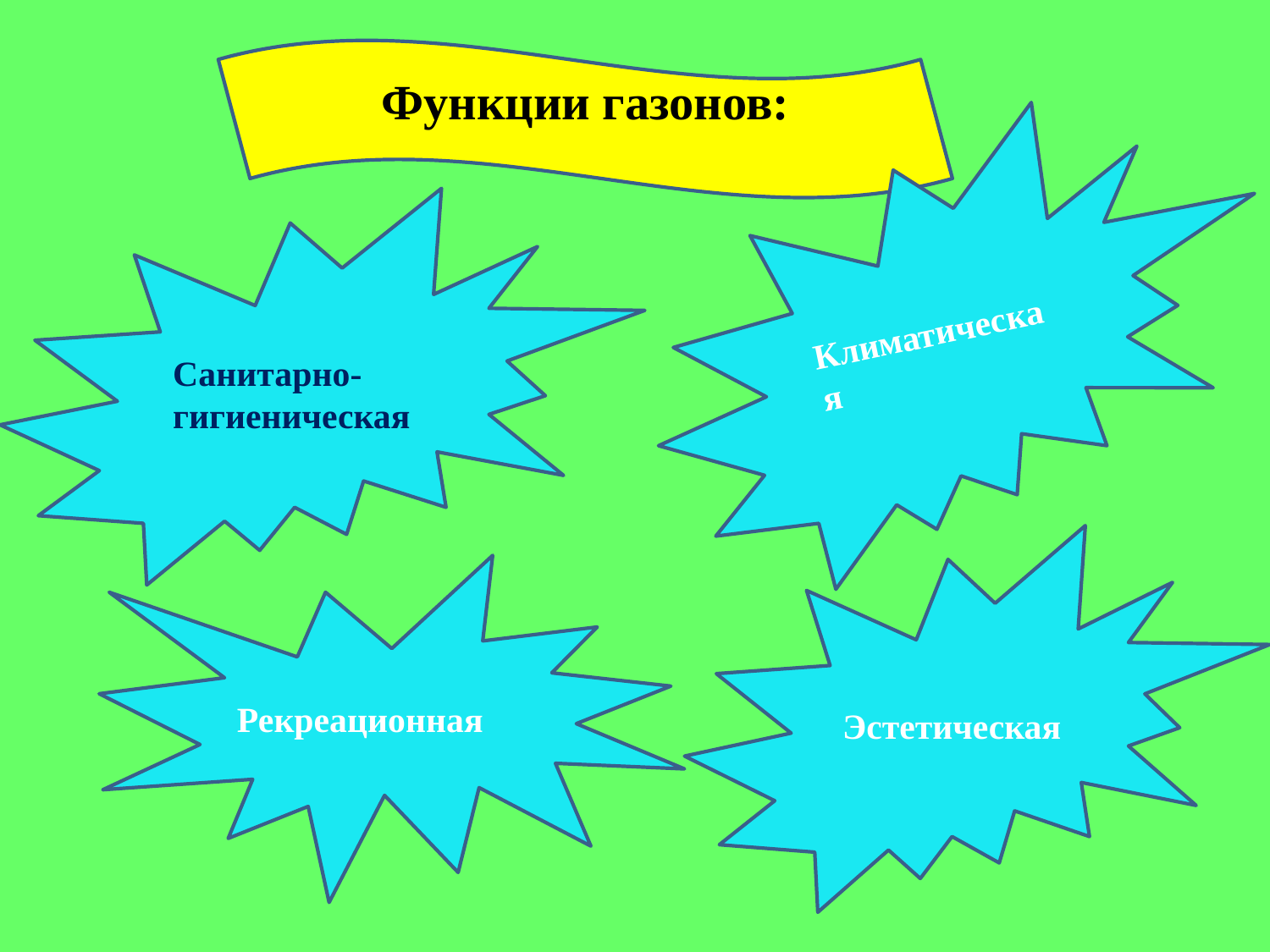

#
Функции газонов:

Климатическая
Санитарно-гигиеническая

Эстетическая
Рекреационная